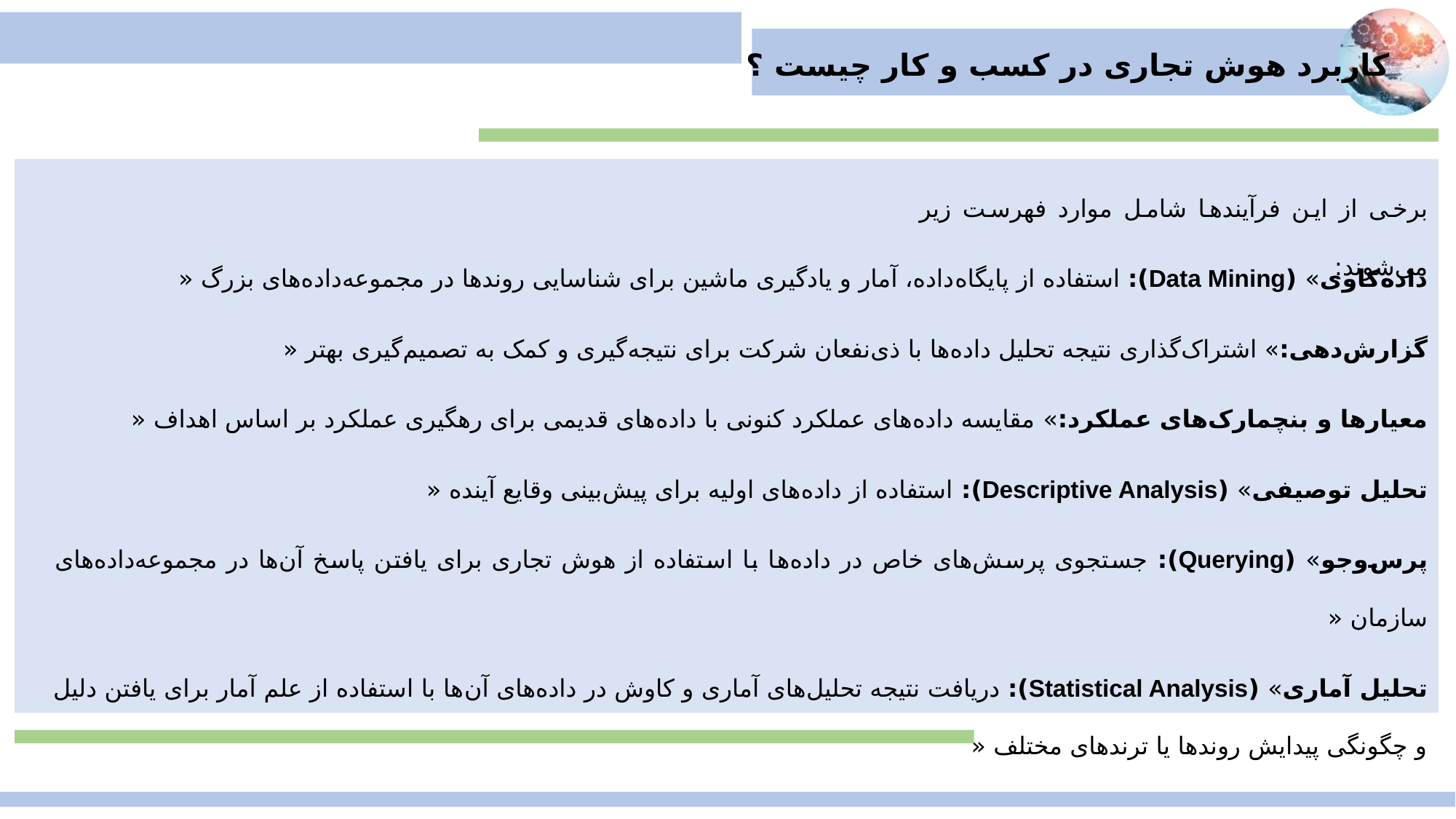

کاربرد هوش تجاری در کسب و کار چیست ؟

برخی از این فرآیندها شامل موارد فهرست زیر می‌شوند:
داده‌کاوی» (Data Mining): استفاده از پایگاه‌داده، آمار و یادگیری ماشین برای شناسایی روندها در مجموعه‌داده‌های بزرگ «
گزارش‌دهی:» اشتراک‌گذاری نتیجه تحلیل داده‌ها با ذی‌نفعان شرکت برای نتیجه‌گیری و کمک به تصمیم‌گیری بهتر «
معیارها و بنچمارک‌های عملکرد:» مقایسه داده‌های عملکرد کنونی با داده‌های قدیمی برای رهگیری عملکرد بر اساس اهداف «
تحلیل توصیفی» (Descriptive Analysis): استفاده از داده‌های اولیه برای پیش‌بینی وقایع آینده «
پرس‌وجو» (Querying): جستجوی پرسش‌های خاص در داده‌ها با استفاده از هوش تجاری برای یافتن پاسخ آن‌ها در مجموعه‌داده‌های سازمان «
تحلیل آماری» (Statistical Analysis): دریافت نتیجه تحلیل‌های آماری و کاوش در داده‌های آن‌ها با استفاده از علم آمار برای یافتن دلیل و چگونگی پیدایش روندها یا ترندهای مختلف «